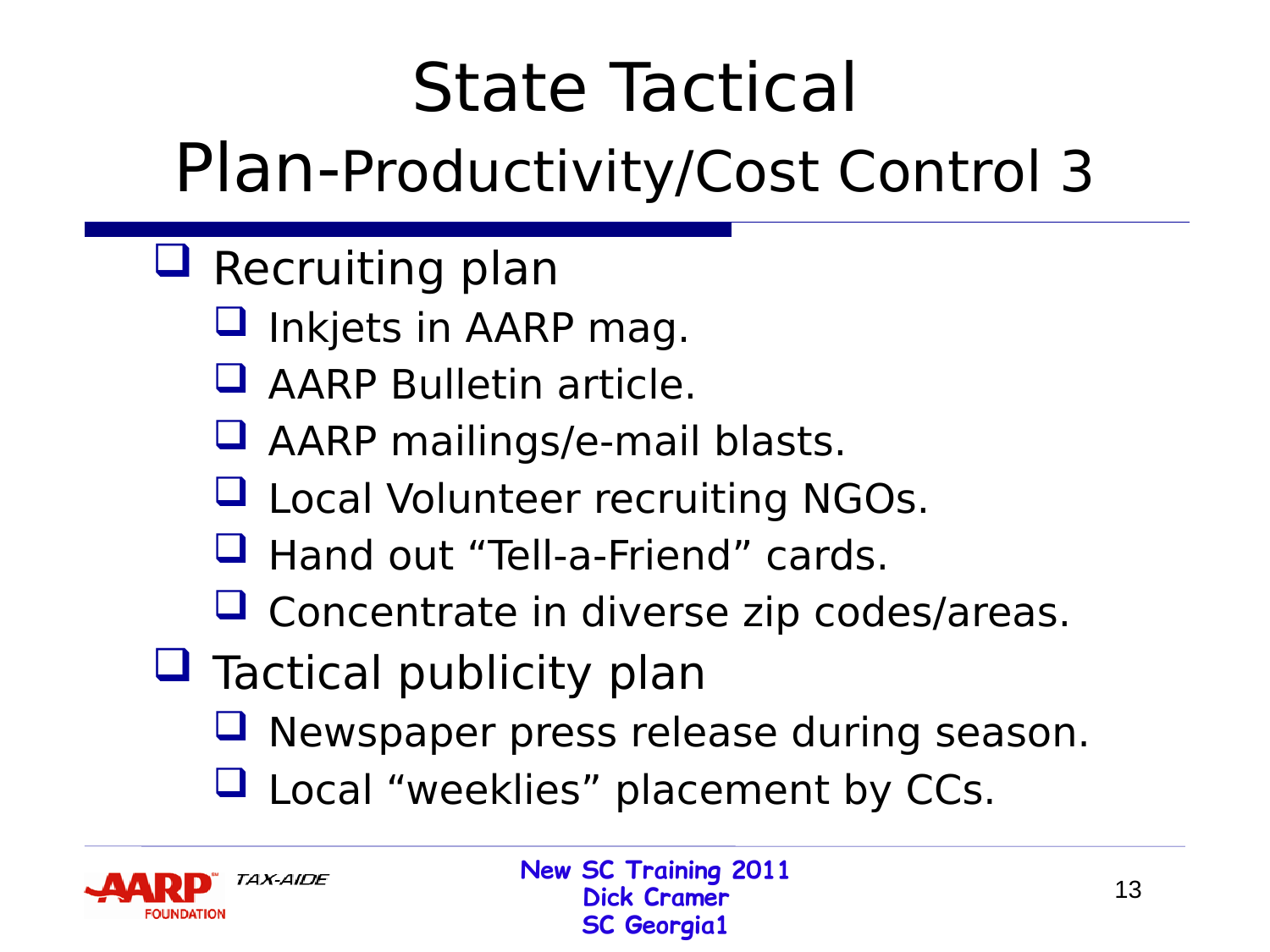

# State Tactical Plan-Productivity/Cost Control 3
Recruiting plan
Inkjets in AARP mag.
AARP Bulletin article.
AARP mailings/e-mail blasts.
Local Volunteer recruiting NGOs.
Hand out “Tell-a-Friend” cards.
Concentrate in diverse zip codes/areas.
Tactical publicity plan
Newspaper press release during season.
Local “weeklies” placement by CCs.